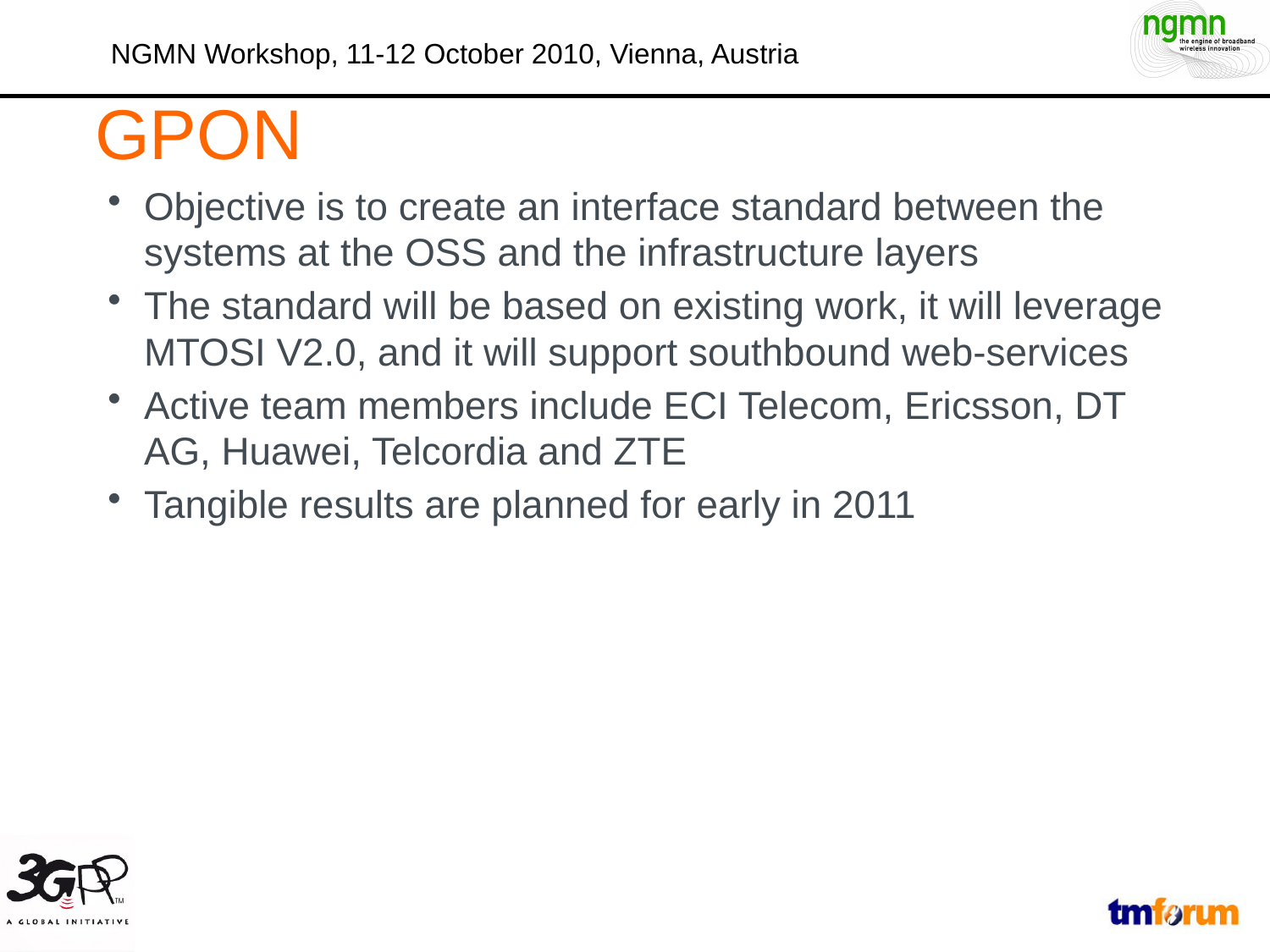

GPON
Objective is to create an interface standard between the systems at the OSS and the infrastructure layers
The standard will be based on existing work, it will leverage MTOSI V2.0, and it will support southbound web-services
Active team members include ECI Telecom, Ericsson, DT AG, Huawei, Telcordia and ZTE
Tangible results are planned for early in 2011